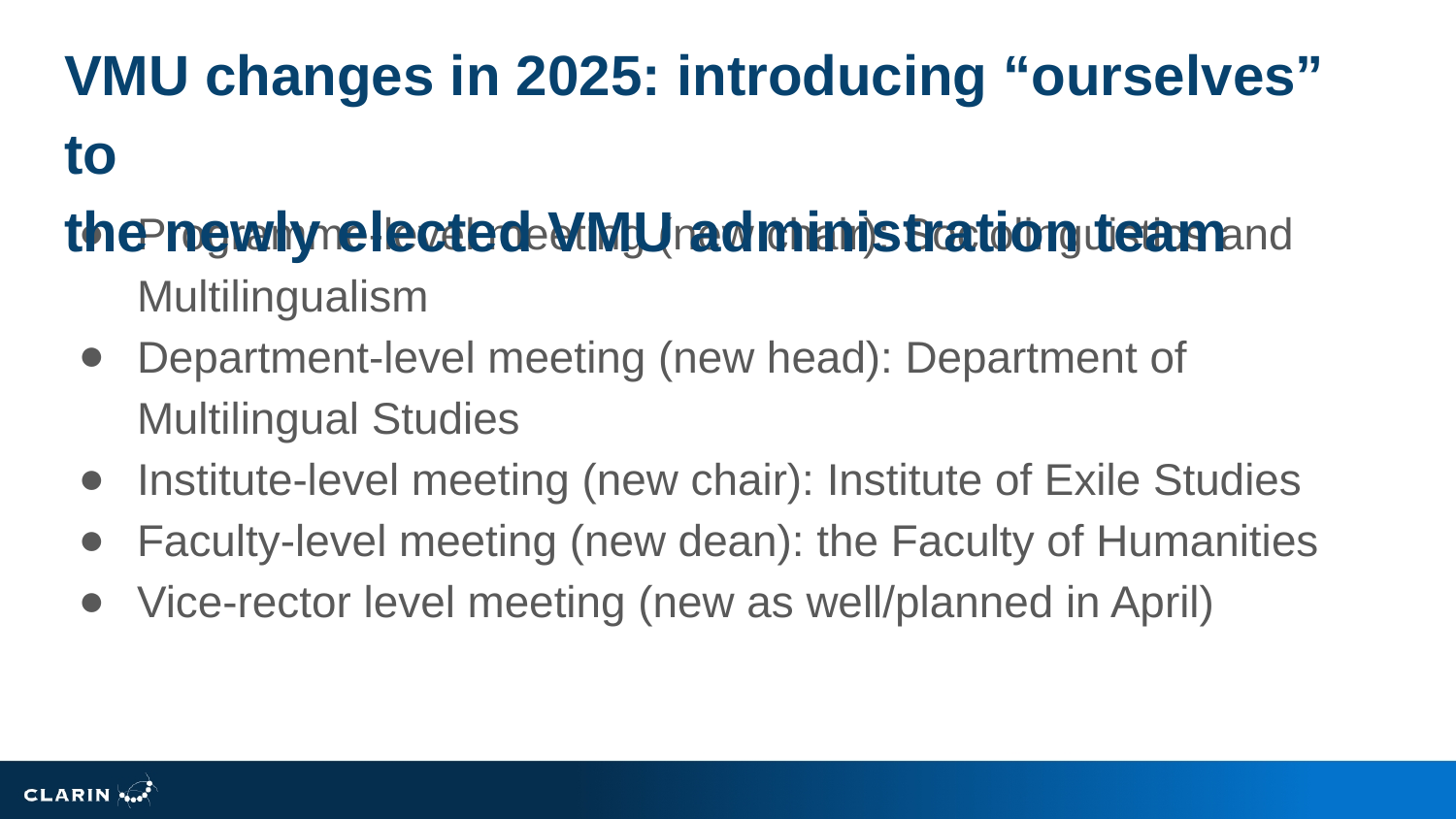

# VMU changes in 2025: introducing “ourselves” to
the newly elected VMU administration team

Programme-level meeting (new chair): Sociolinguistics and Multilingualism
Department-level meeting (new head): Department of Multilingual Studies
Institute-level meeting (new chair): Institute of Exile Studies
Faculty-level meeting (new dean): the Faculty of Humanities
Vice-rector level meeting (new as well/planned in April)